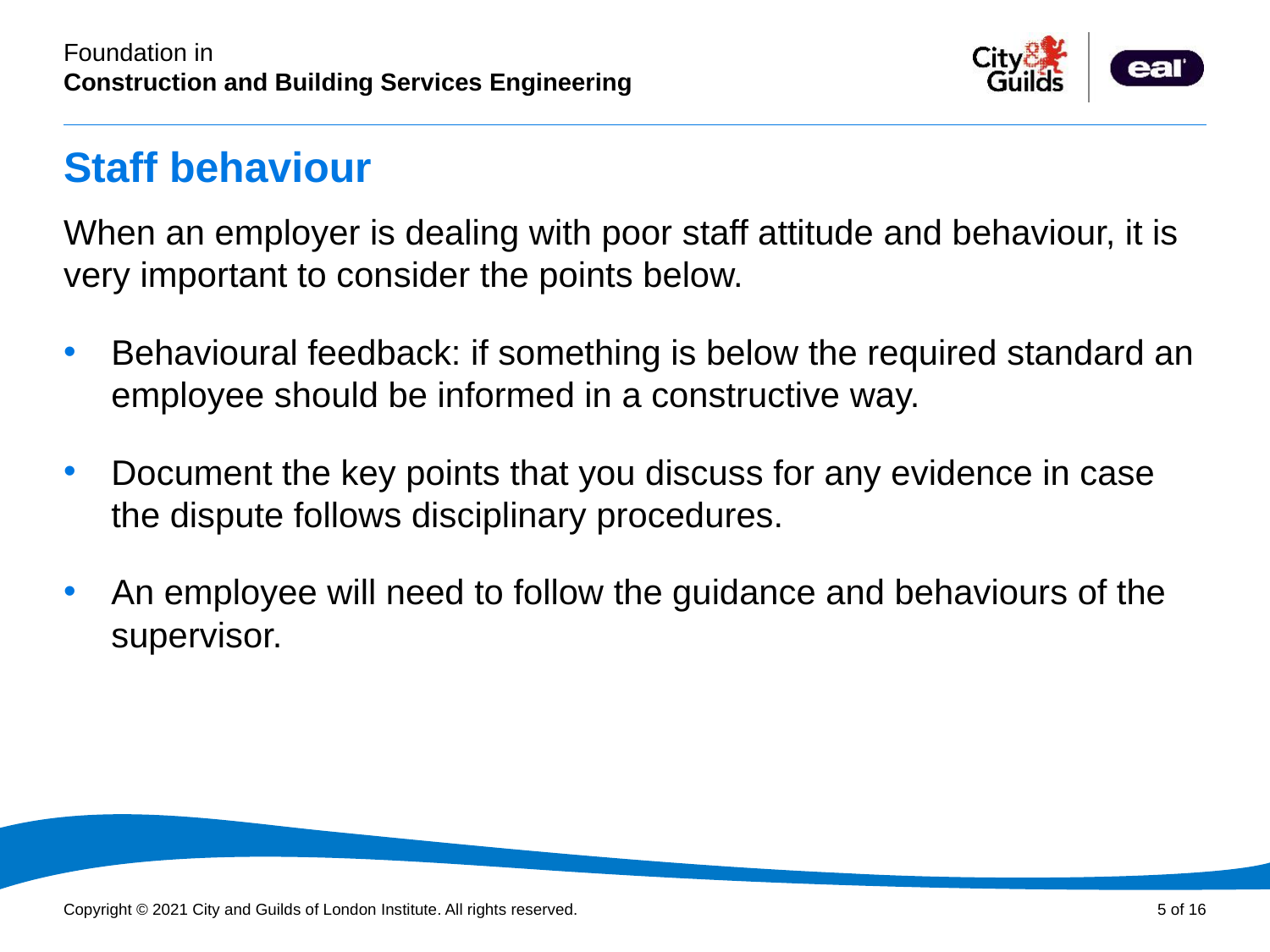

# Staff behaviour
When an employer is dealing with poor staff attitude and behaviour, it is very important to consider the points below.
Behavioural feedback: if something is below the required standard an employee should be informed in a constructive way.
Document the key points that you discuss for any evidence in case the dispute follows disciplinary procedures.
An employee will need to follow the guidance and behaviours of the supervisor.